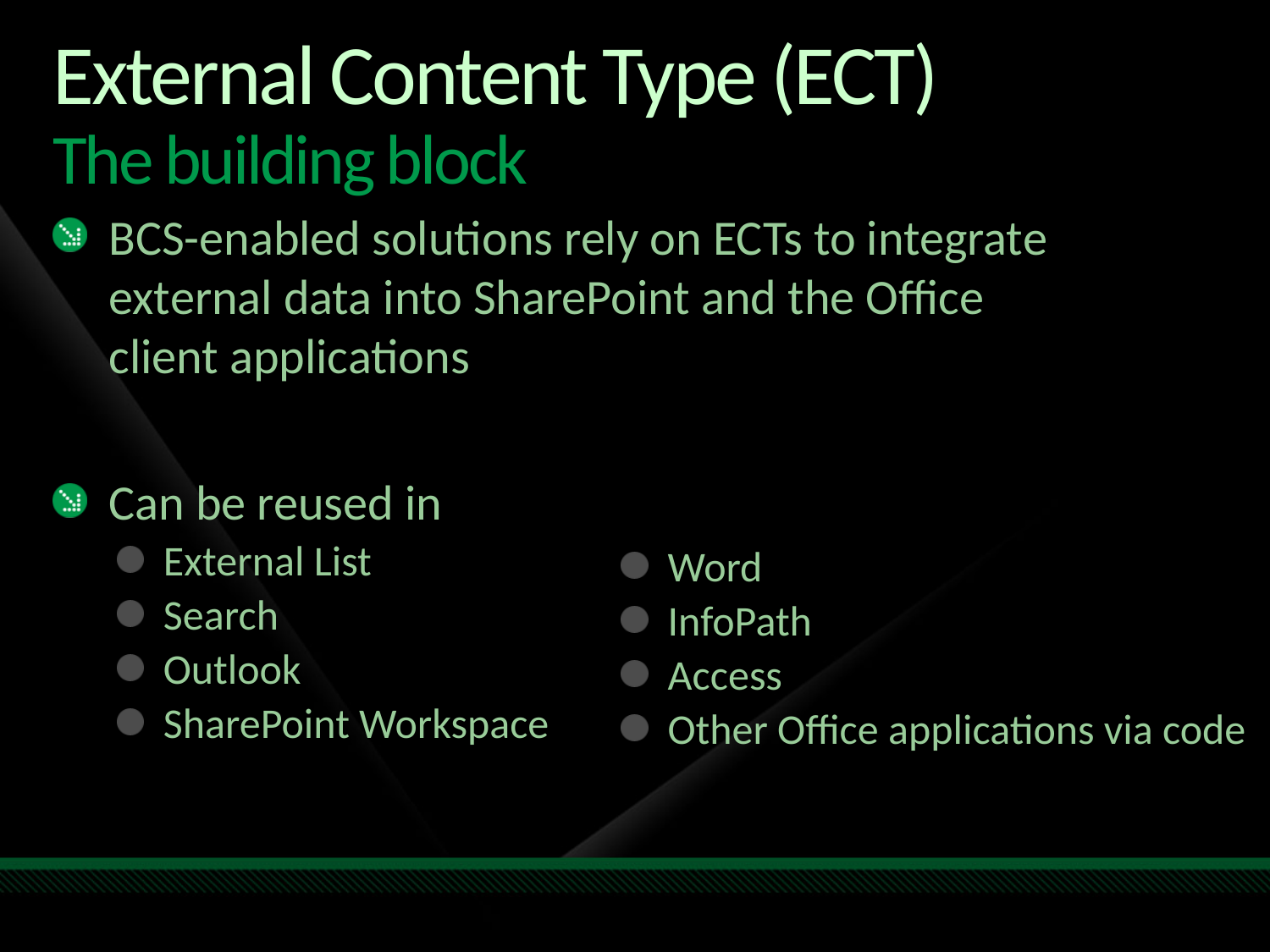

# External Content Type (ECT) The building block
BCS-enabled solutions rely on ECTs to integrate external data into SharePoint and the Office
client applications

Can be reused in
External List
Search
Outlook
SharePoint Workspace
Word
InfoPath
Access
Other Office applications via code